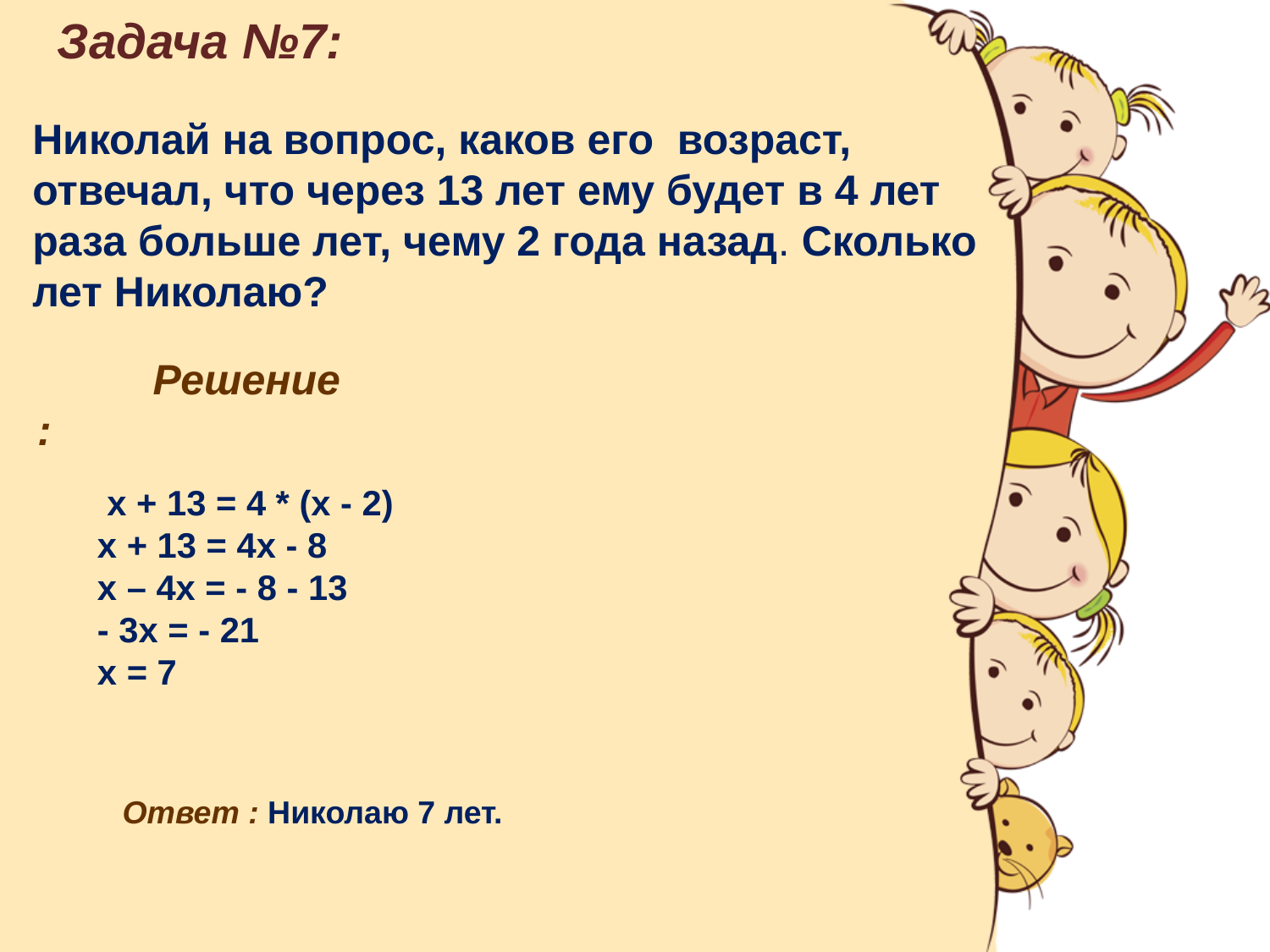

Задача №7:
Николай на вопрос, каков его  возраст, отвечал, что через 13 лет ему будет в 4 лет раза больше лет, чему 2 года назад. Сколько лет Николаю?

             Решение :
  х + 13 = 4 * (х - 2)
 х + 13 = 4х - 8
 х – 4х = - 8 - 13
 - 3х = - 21
 х = 7

Ответ : Николаю 7 лет.